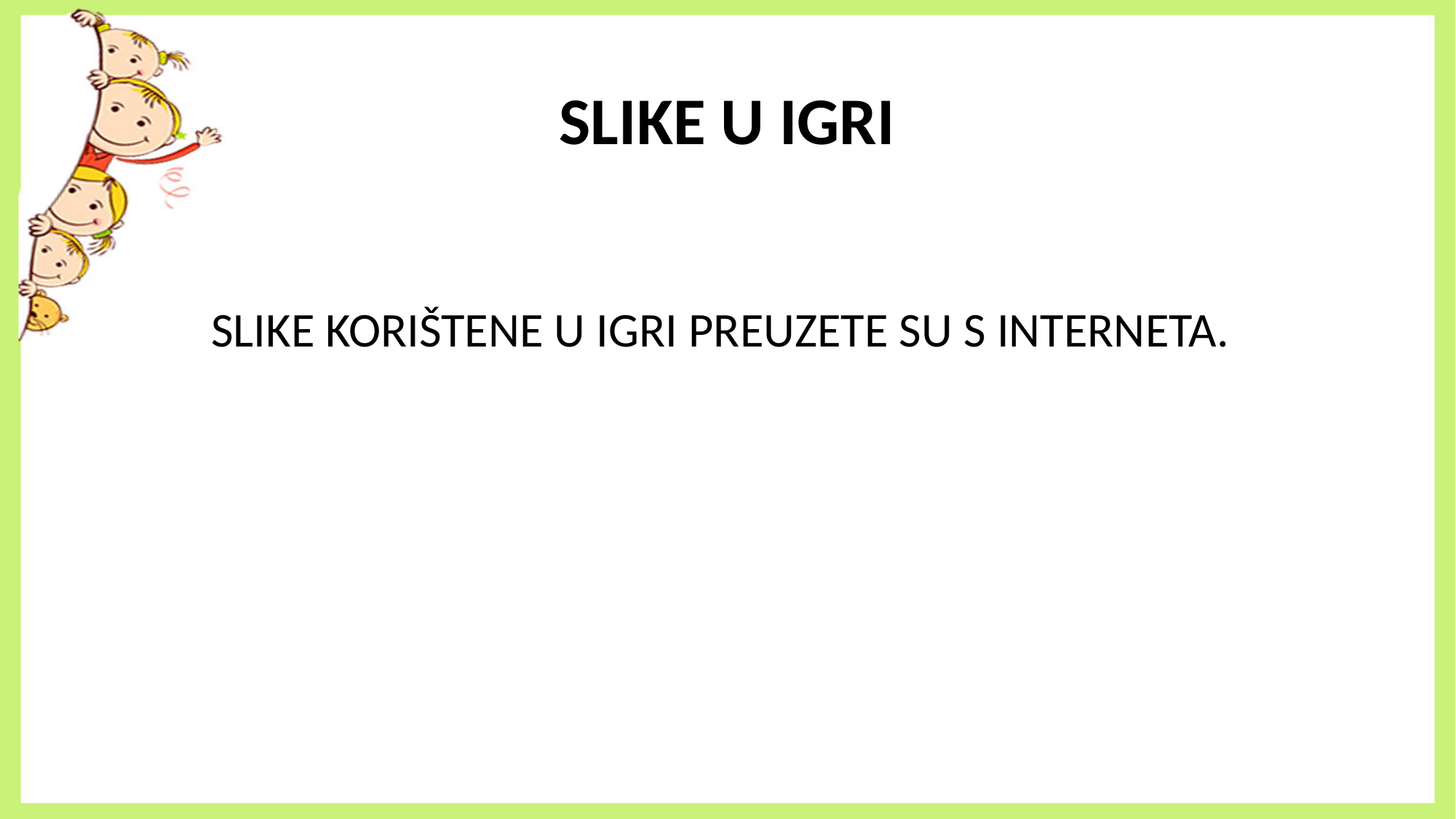

# SLIKE U IGRI
SLIKE KORIŠTENE U IGRI PREUZETE SU S INTERNETA.